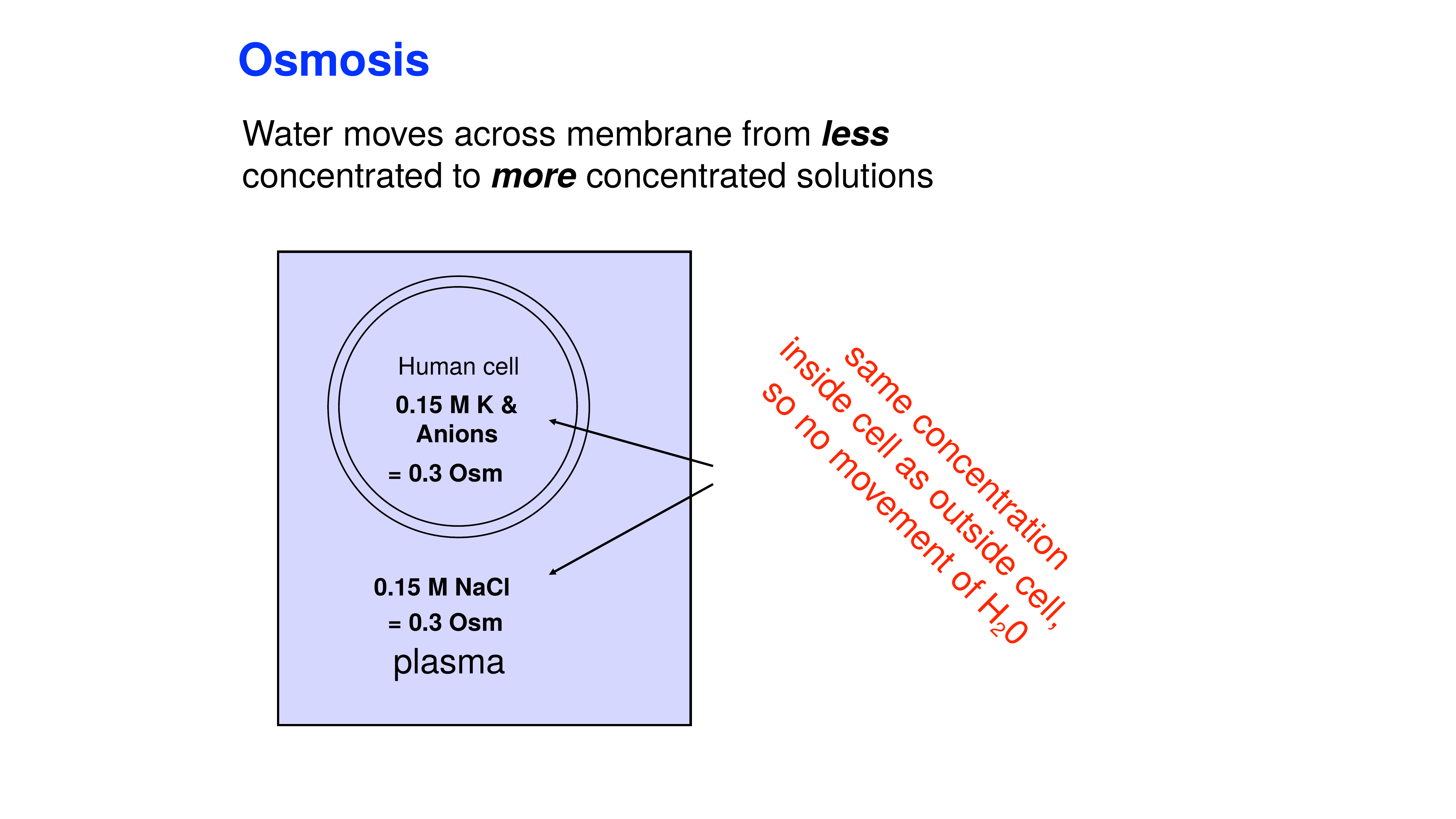

Osmosis
Water moves across membrane from less concentrated to more concentrated solutions

plasma

Human cell
0.15 M K & Anions
 same concentration
inside cell as outside cell,
so no movement of H20

 = 0.3 Osm
0.15 M NaCl
 = 0.3 Osm